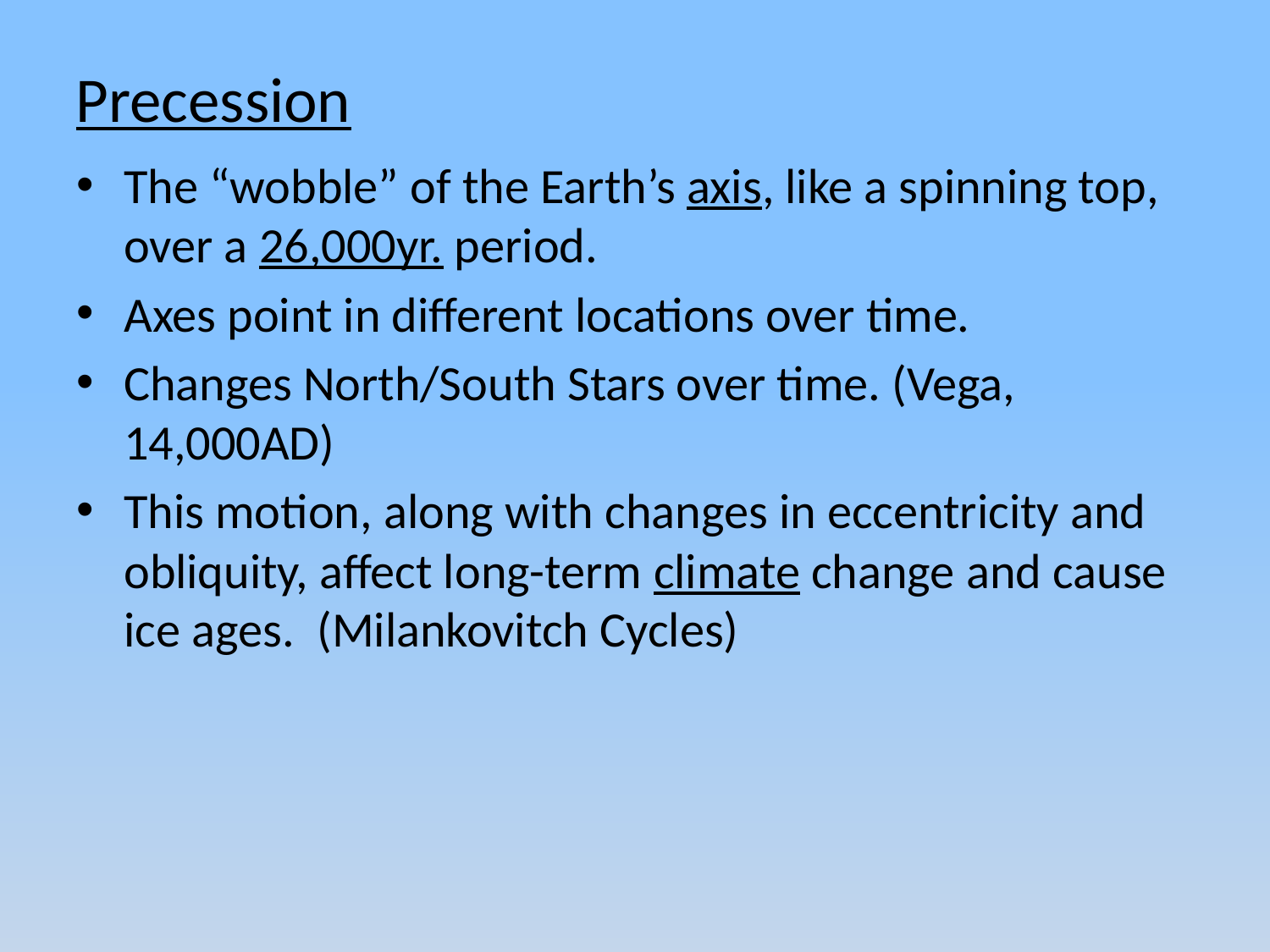

Precession
The “wobble” of the Earth’s axis, like a spinning top, over a 26,000yr. period.
Axes point in different locations over time.
Changes North/South Stars over time. (Vega, 14,000AD)
This motion, along with changes in eccentricity and obliquity, affect long-term climate change and cause ice ages.  (Milankovitch Cycles)